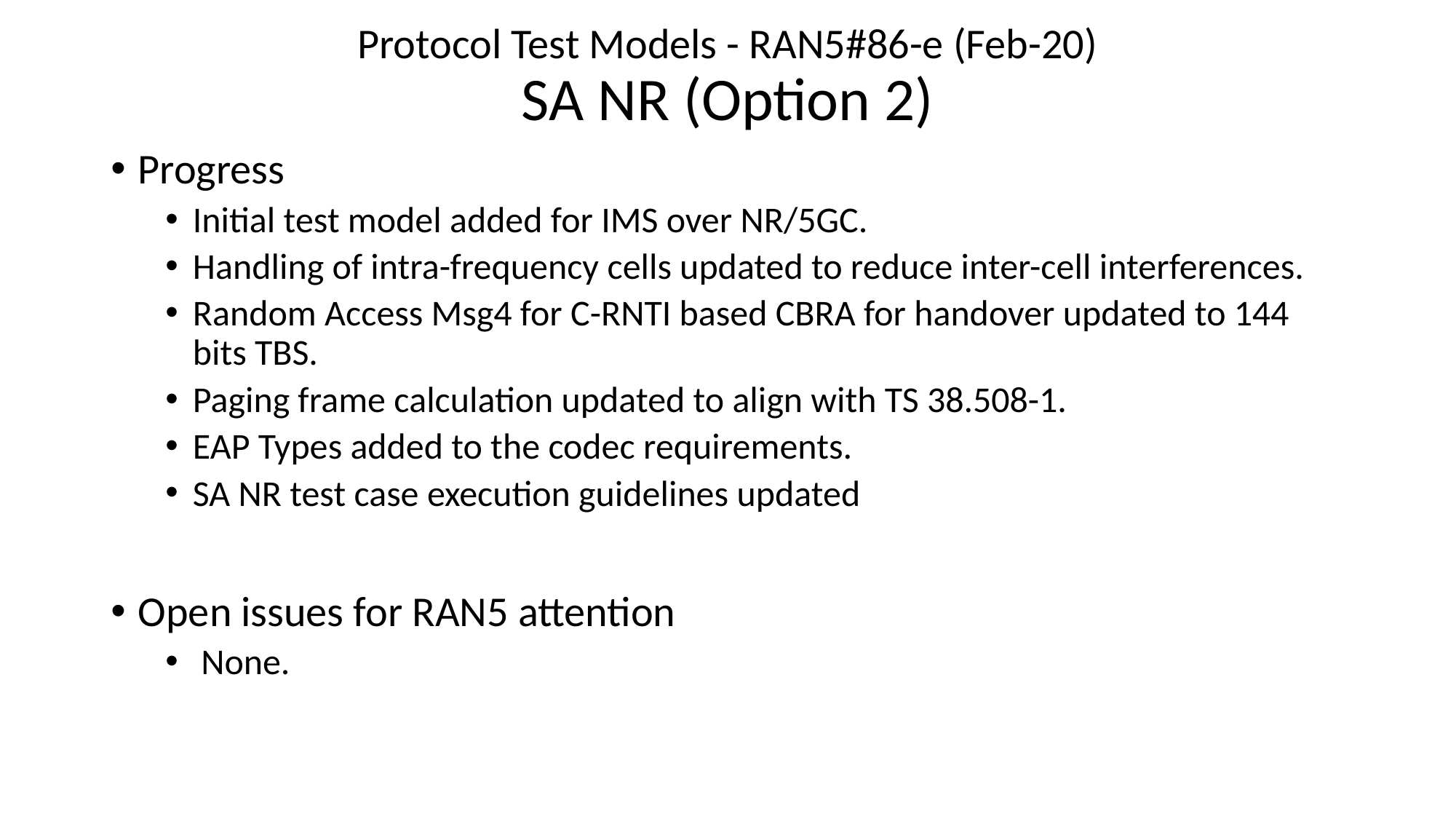

# Protocol Test Models - RAN5#86-e (Feb-20) SA NR (Option 2)
Progress
Initial test model added for IMS over NR/5GC.
Handling of intra-frequency cells updated to reduce inter-cell interferences.
Random Access Msg4 for C-RNTI based CBRA for handover updated to 144 bits TBS.
Paging frame calculation updated to align with TS 38.508-1.
EAP Types added to the codec requirements.
SA NR test case execution guidelines updated

Open issues for RAN5 attention
 None.